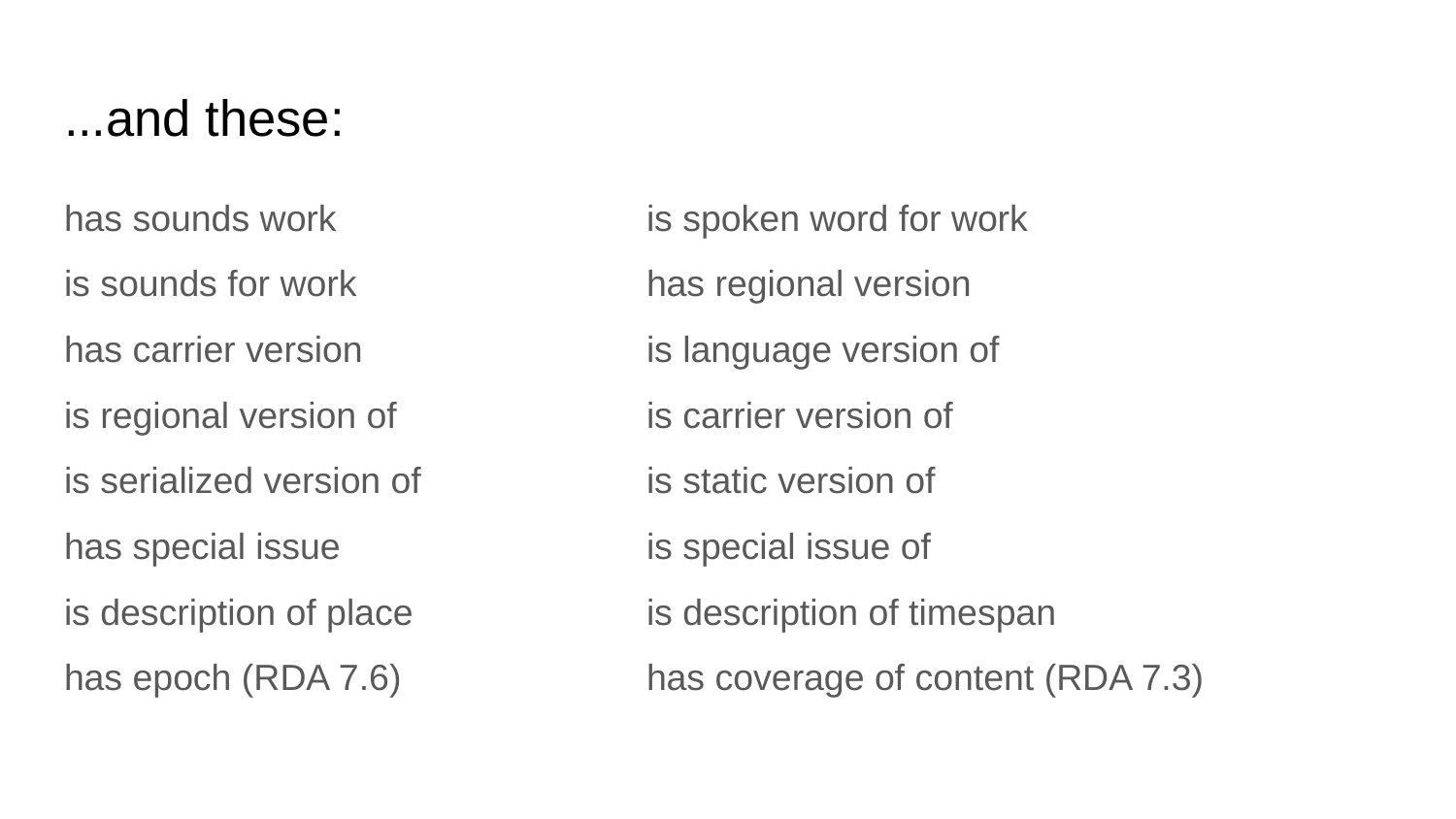

# ...and these:
has sounds work			is spoken word for work
is sounds for work		has regional version
has carrier version		is language version of
is regional version of		is carrier version of
is serialized version of		is static version of
has special issue			is special issue of
is description of place		is description of timespan
has epoch (RDA 7.6)		has coverage of content (RDA 7.3)